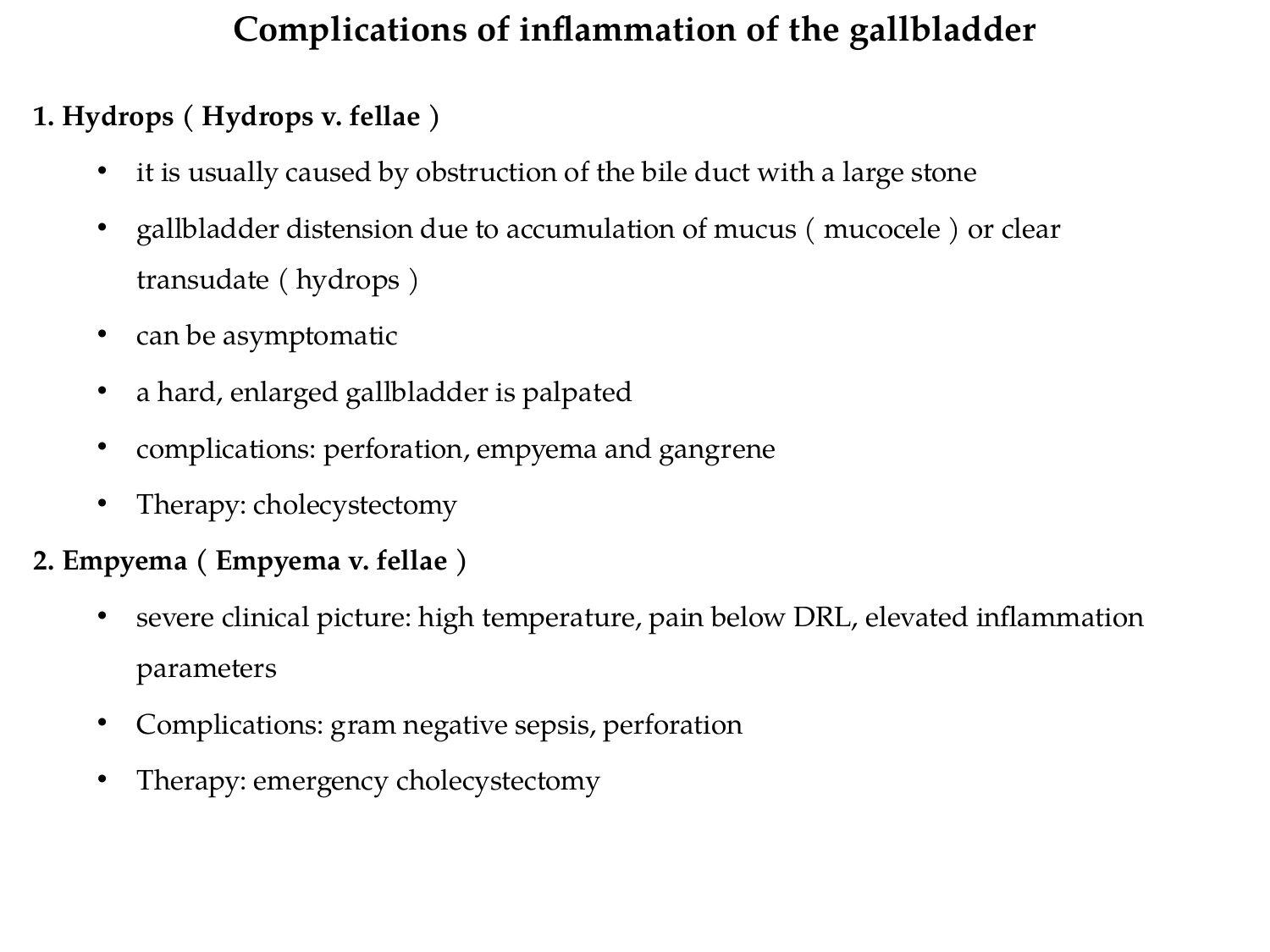

Complications of inflammation of the gallbladder
1. Hydrops ( Hydrops v. fellae )
it is usually caused by obstruction of the bile duct with a large stone
gallbladder distension due to accumulation of mucus ( mucocele ) or clear transudate ( hydrops )
can be asymptomatic
a hard, enlarged gallbladder is palpated
complications: perforation, empyema and gangrene
Therapy: cholecystectomy
2. Empyema ( Empyema v. fellae )
severe clinical picture: high temperature, pain below DRL, elevated inflammation parameters
Complications: gram negative sepsis, perforation
Therapy: emergency cholecystectomy